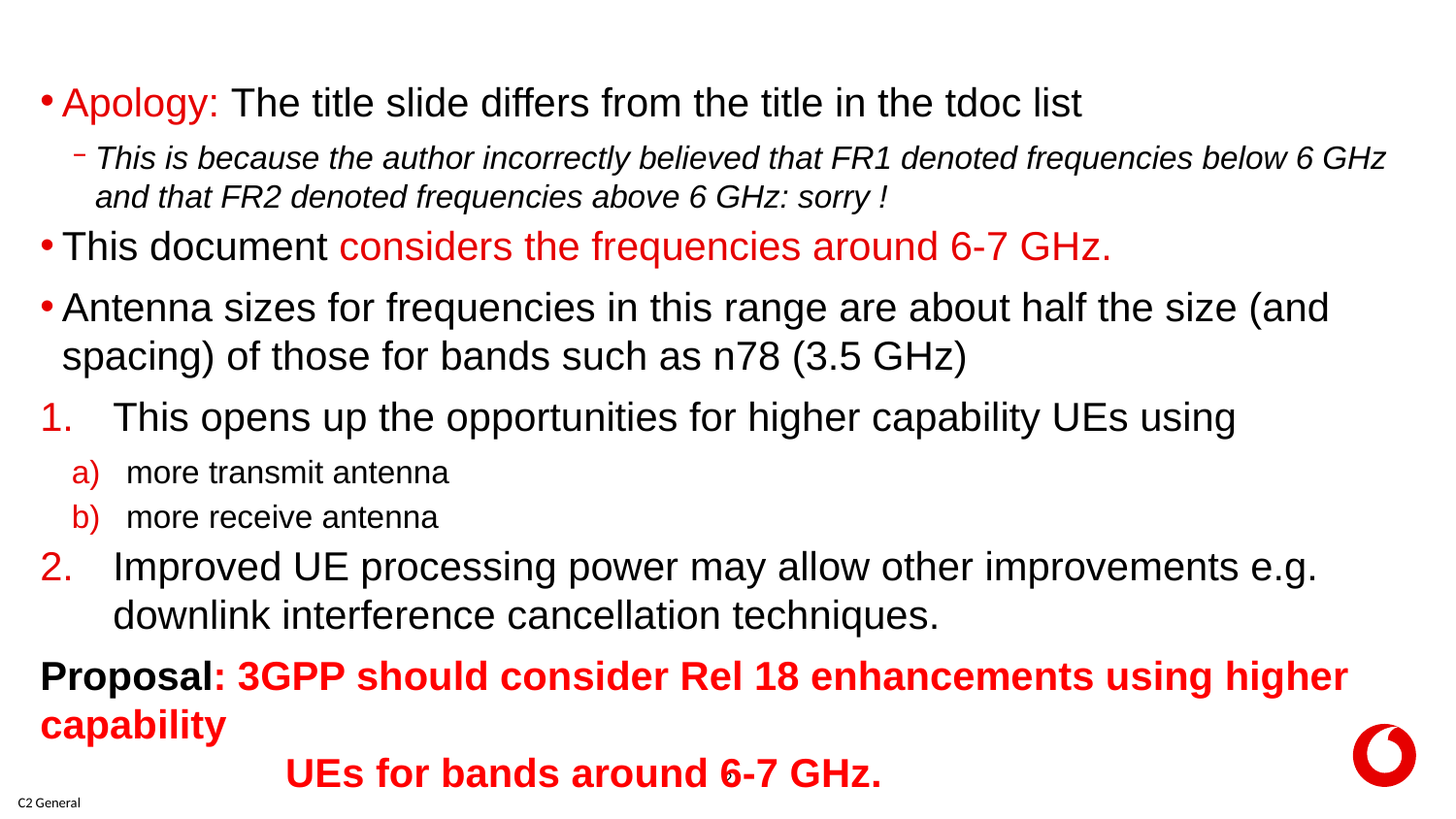

Apology: The title slide differs from the title in the tdoc list
This is because the author incorrectly believed that FR1 denoted frequencies below 6 GHz and that FR2 denoted frequencies above 6 GHz: sorry !
This document considers the frequencies around 6-7 GHz.
Antenna sizes for frequencies in this range are about half the size (and spacing) of those for bands such as n78 (3.5 GHz)
This opens up the opportunities for higher capability UEs using
more transmit antenna
more receive antenna
Improved UE processing power may allow other improvements e.g. downlink interference cancellation techniques.
Proposal: 3GPP should consider Rel 18 enhancements using higher capability
                      UEs for bands around 6-7 GHz.

2